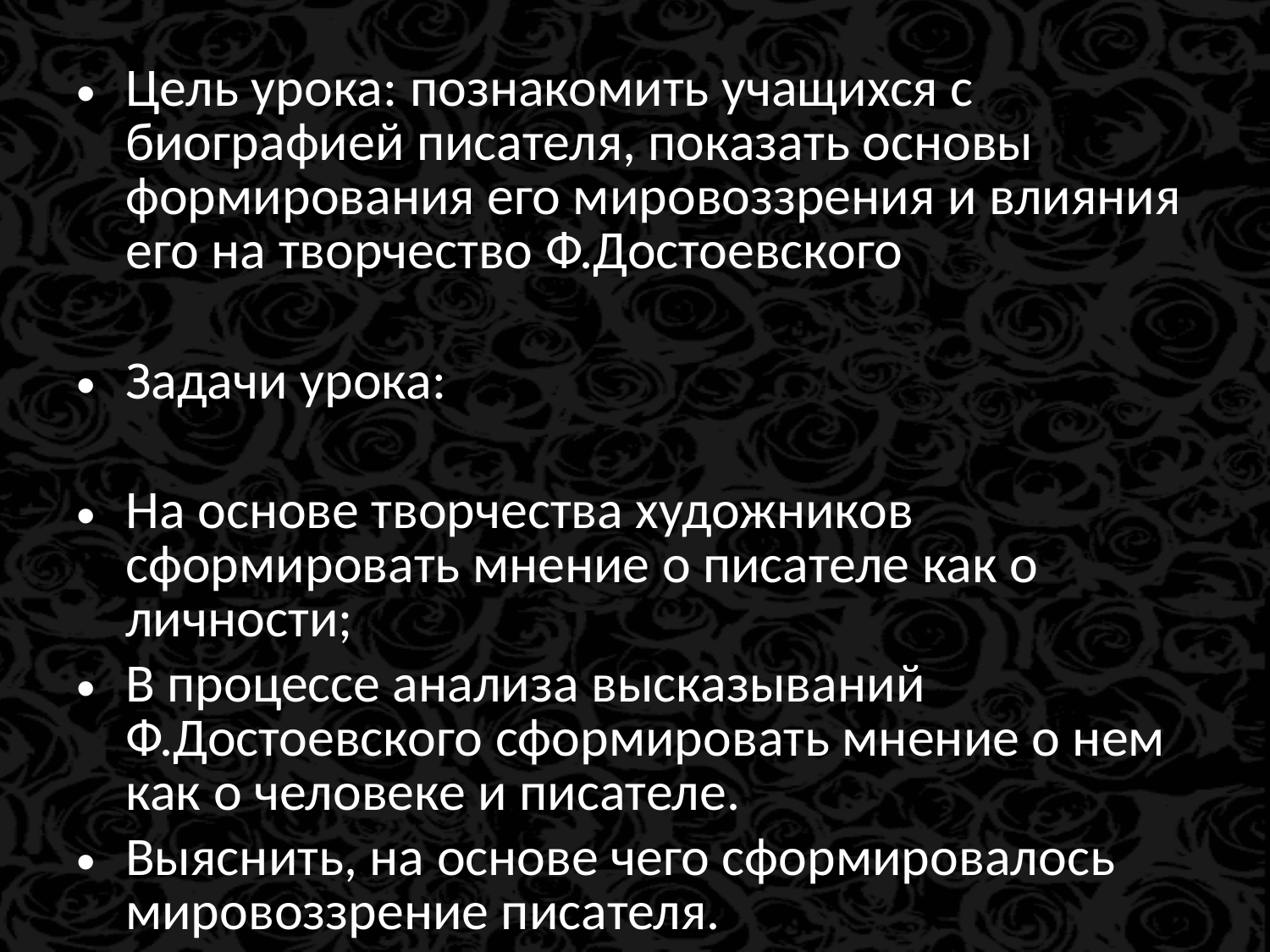

#
Цель урока: познакомить учащихся с биографией писателя, показать основы формирования его мировоззрения и влияния его на творчество Ф.Достоевского

Задачи урока:

На основе творчества художников сформировать мнение о писателе как о личности;
В процессе анализа высказываний Ф.Достоевского сформировать мнение о нем как о человеке и писателе.
Выяснить, на основе чего сформировалось мировоззрение писателя.